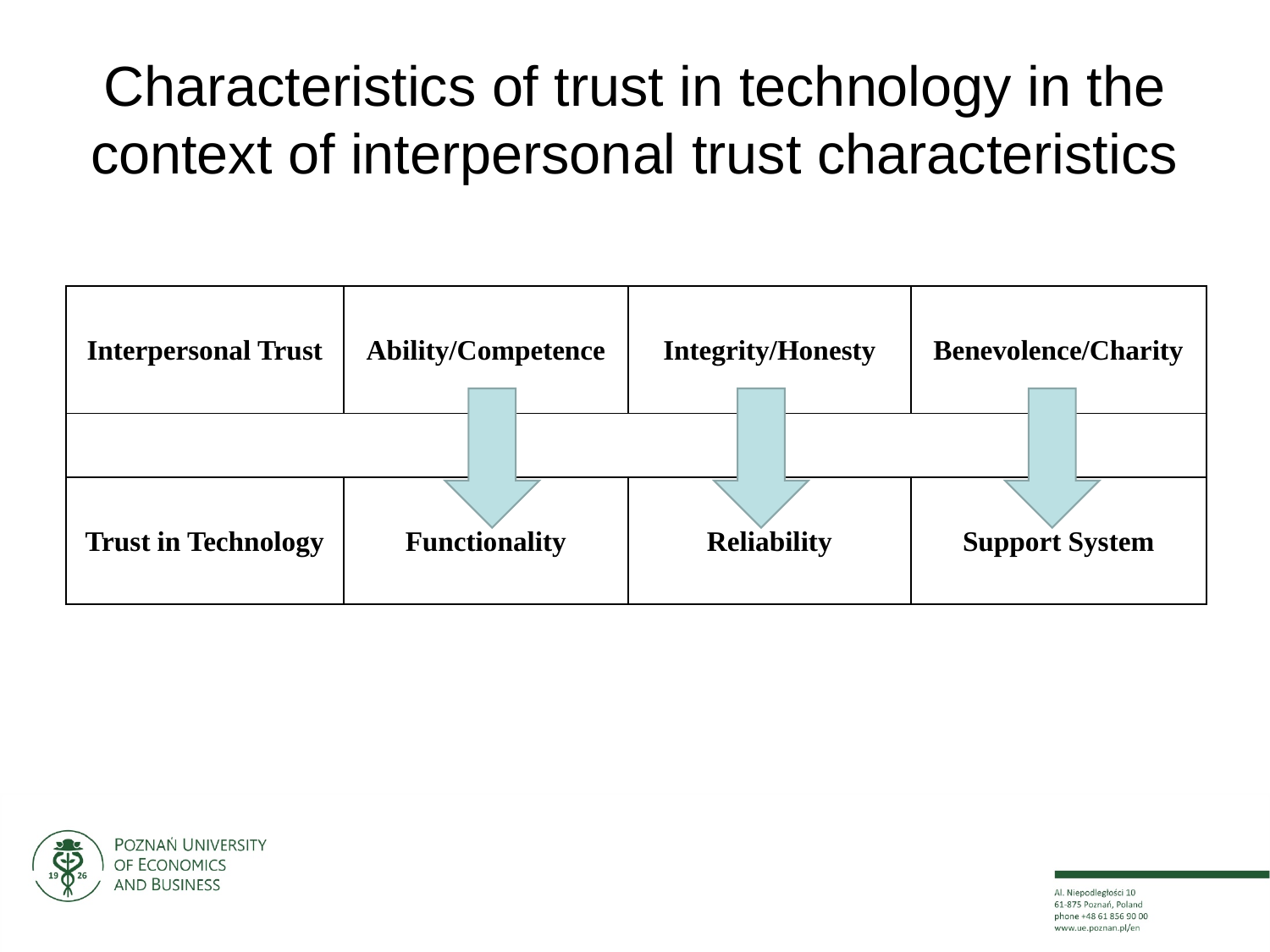

# Characteristics of trust in technology in the context of interpersonal trust characteristics
| Interpersonal Trust | Ability/Competence | Integrity/Honesty | Benevolence/Charity |
| --- | --- | --- | --- |
|  |  |  |  |
| Trust in Technology | Functionality | Reliability | Support System |